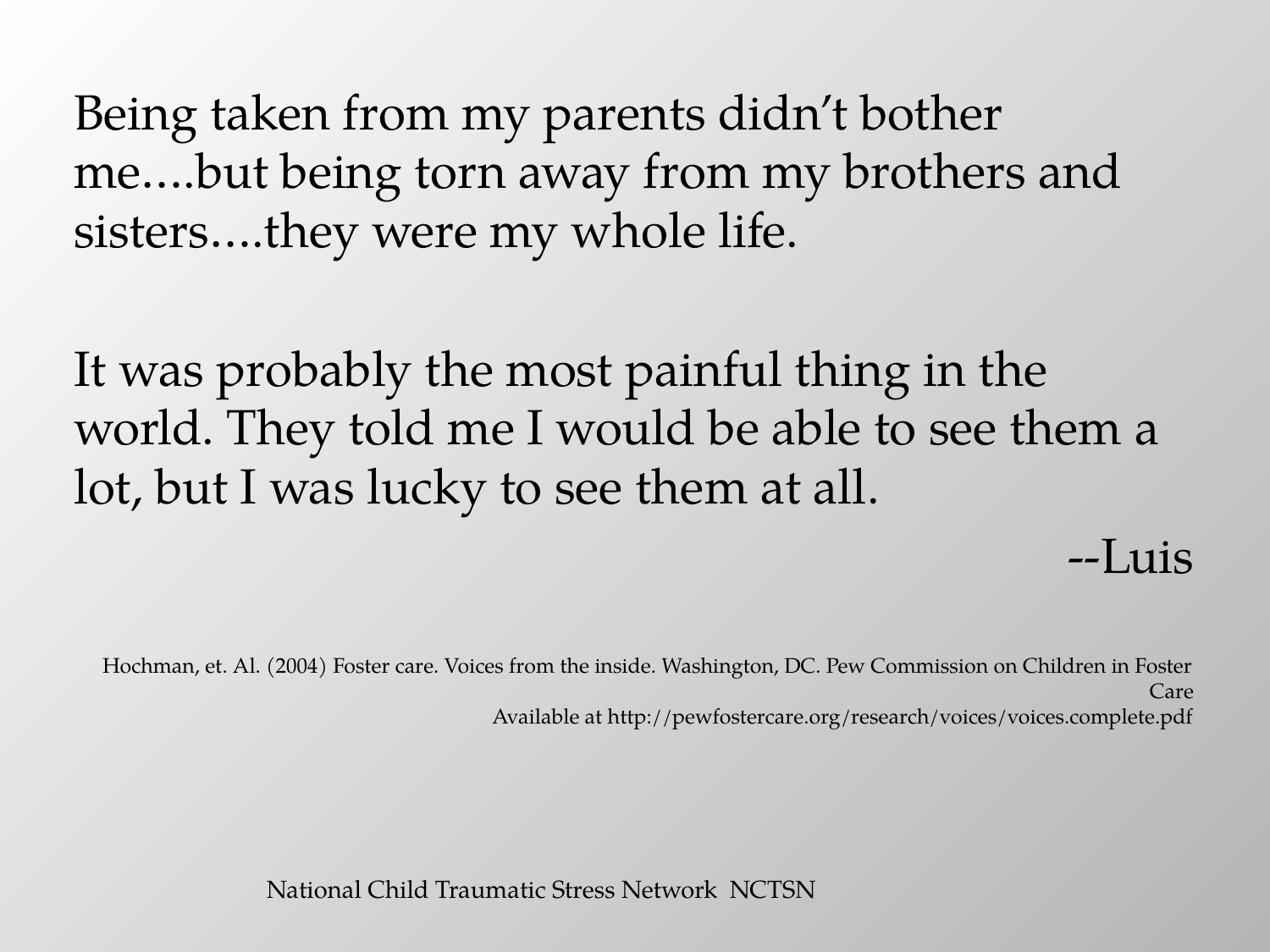

Being taken from my parents didn’t bother me….but being torn away from my brothers and sisters….they were my whole life.

It was probably the most painful thing in the world. They told me I would be able to see them a lot, but I was lucky to see them at all.
--Luis

Hochman, et. Al. (2004) Foster care. Voices from the inside. Washington, DC. Pew Commission on Children in Foster Care
Available at http://pewfostercare.org/research/voices/voices.complete.pdf
National Child Traumatic Stress Network  NCTSN